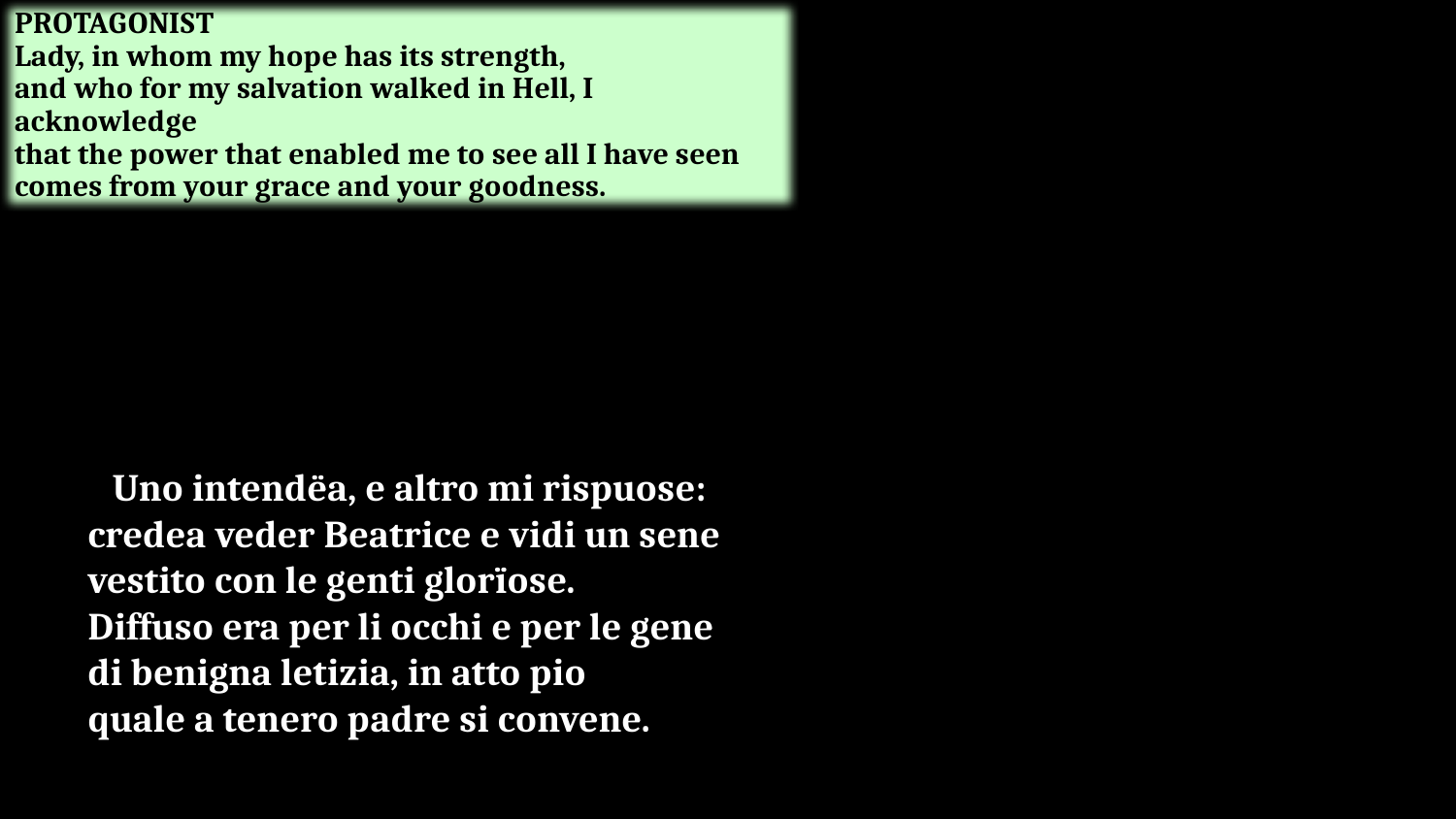

PROTAGONIST
Lady, in whom my hope has its strength,
and who for my salvation walked in Hell, I acknowledge
that the power that enabled me to see all I have seen
comes from your grace and your goodness.
# Uno intendëa, e altro mi rispuose: credea veder Beatrice e vidi un sene vestito con le genti glorïose. Diffuso era per li occhi e per le gene di benigna letizia, in atto pio quale a tenero padre si convene.